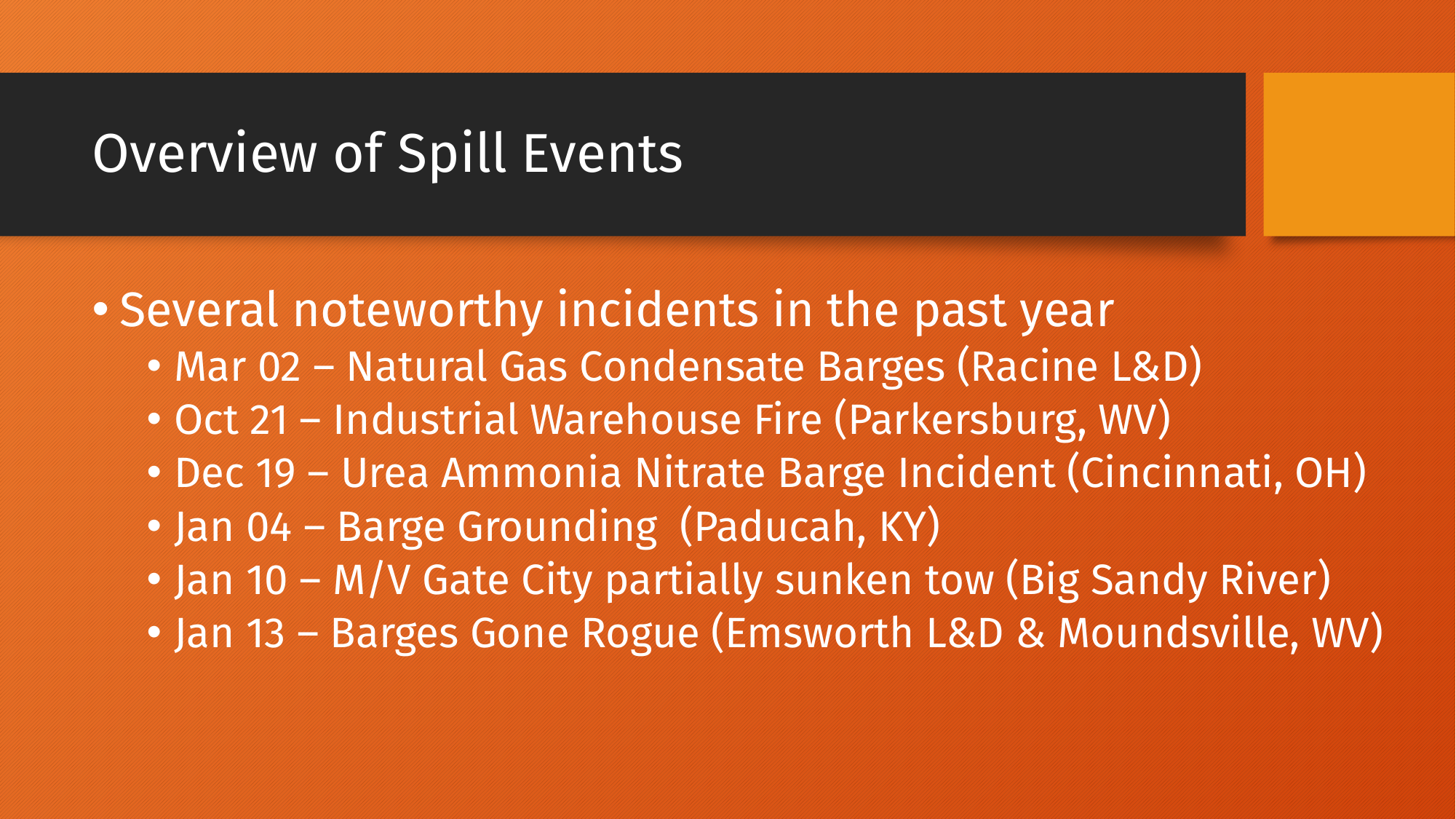

# Overview of Spill Events
Several noteworthy incidents in the past year
Mar 02 – Natural Gas Condensate Barges (Racine L&D)
Oct 21 – Industrial Warehouse Fire (Parkersburg, WV)
Dec 19 – Urea Ammonia Nitrate Barge Incident (Cincinnati, OH)
Jan 04 – Barge Grounding  (Paducah, KY)
Jan 10 – M/V Gate City partially sunken tow (Big Sandy River)
Jan 13 – Barges Gone Rogue (Emsworth L&D & Moundsville, WV)